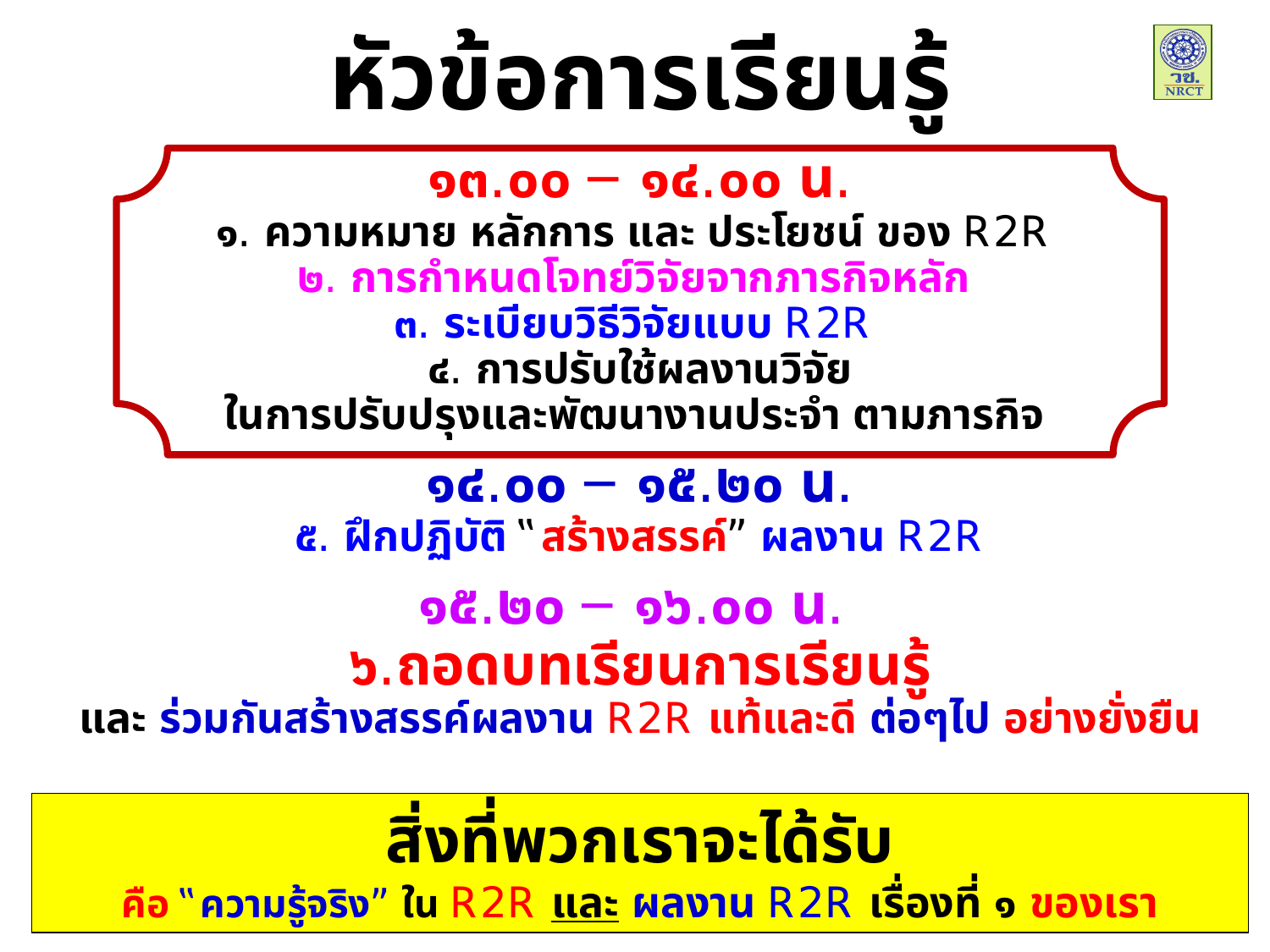

หัวข้อการเรียนรู้

๑๓.๐๐ – ๑๔.๐๐ น.
๑. ความหมาย หลักการ และ ประโยชน์ ของ R2R
๒. การกำหนดโจทย์วิจัยจากภารกิจหลัก
๓. ระเบียบวิธีวิจัยแบบ R2R
๔. การปรับใช้ผลงานวิจัย
ในการปรับปรุงและพัฒนางานประจำ ตามภารกิจ

๑๔.๐๐ – ๑๕.๒๐ น.
๕. ฝึกปฏิบัติ “สร้างสรรค์” ผลงาน R2R

๑๕.๒๐ – ๑๖.๐๐ น.
๖.ถอดบทเรียนการเรียนรู้
และ ร่วมกันสร้างสรรค์ผลงาน R2R แท้และดี ต่อๆไป อย่างยั่งยืน

สิ่งที่พวกเราจะได้รับ
คือ “ความรู้จริง” ใน R2R และ ผลงาน R2R เรื่องที่ ๑ ของเรา